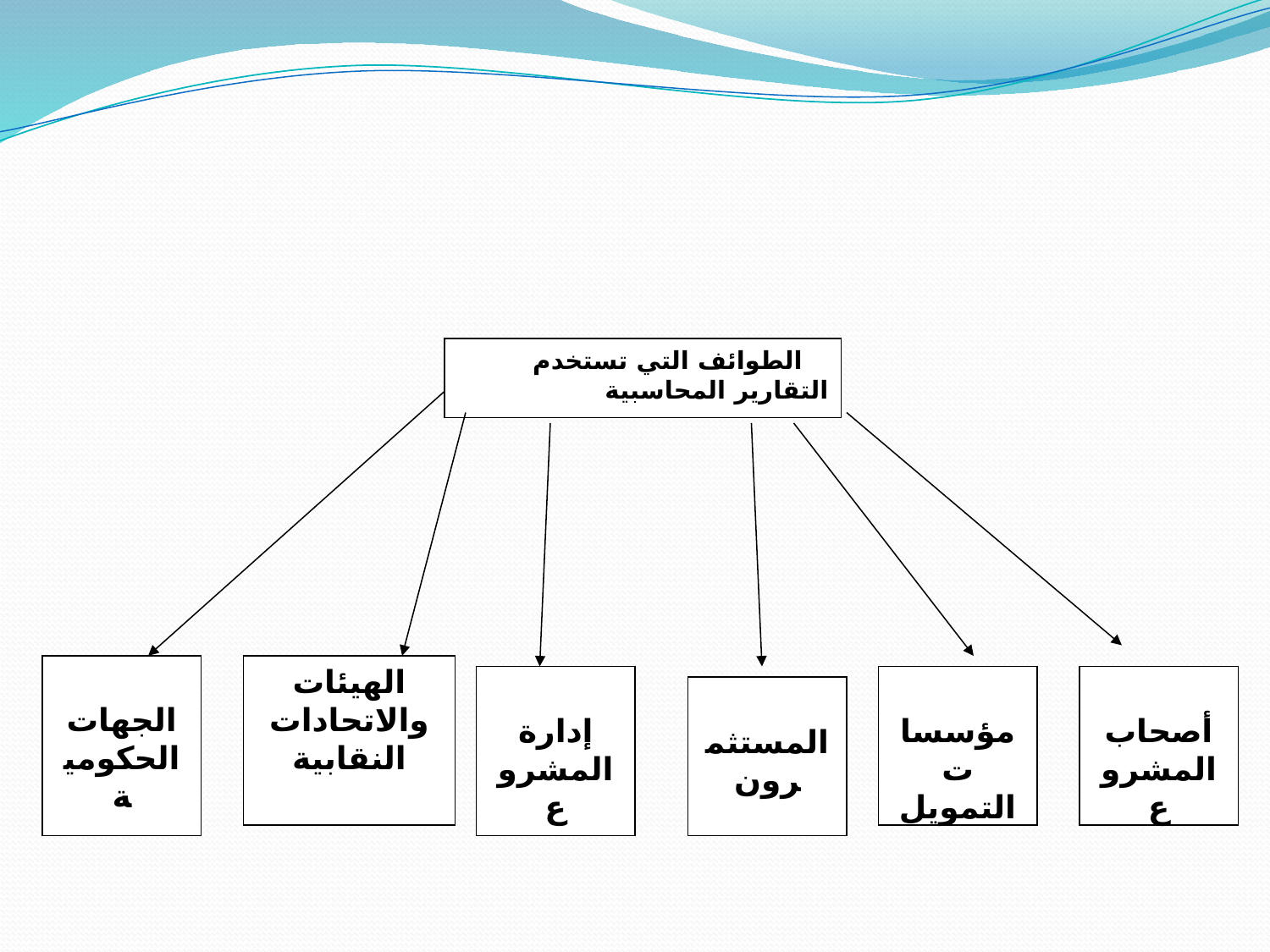

الطوائف التي تستخدم التقارير المحاسبية

الجهات الحكومية
الهيئات والاتحادات النقابية

إدارة المشروع

مؤسسات التمويل

أصحاب المشروع

المستثمرون